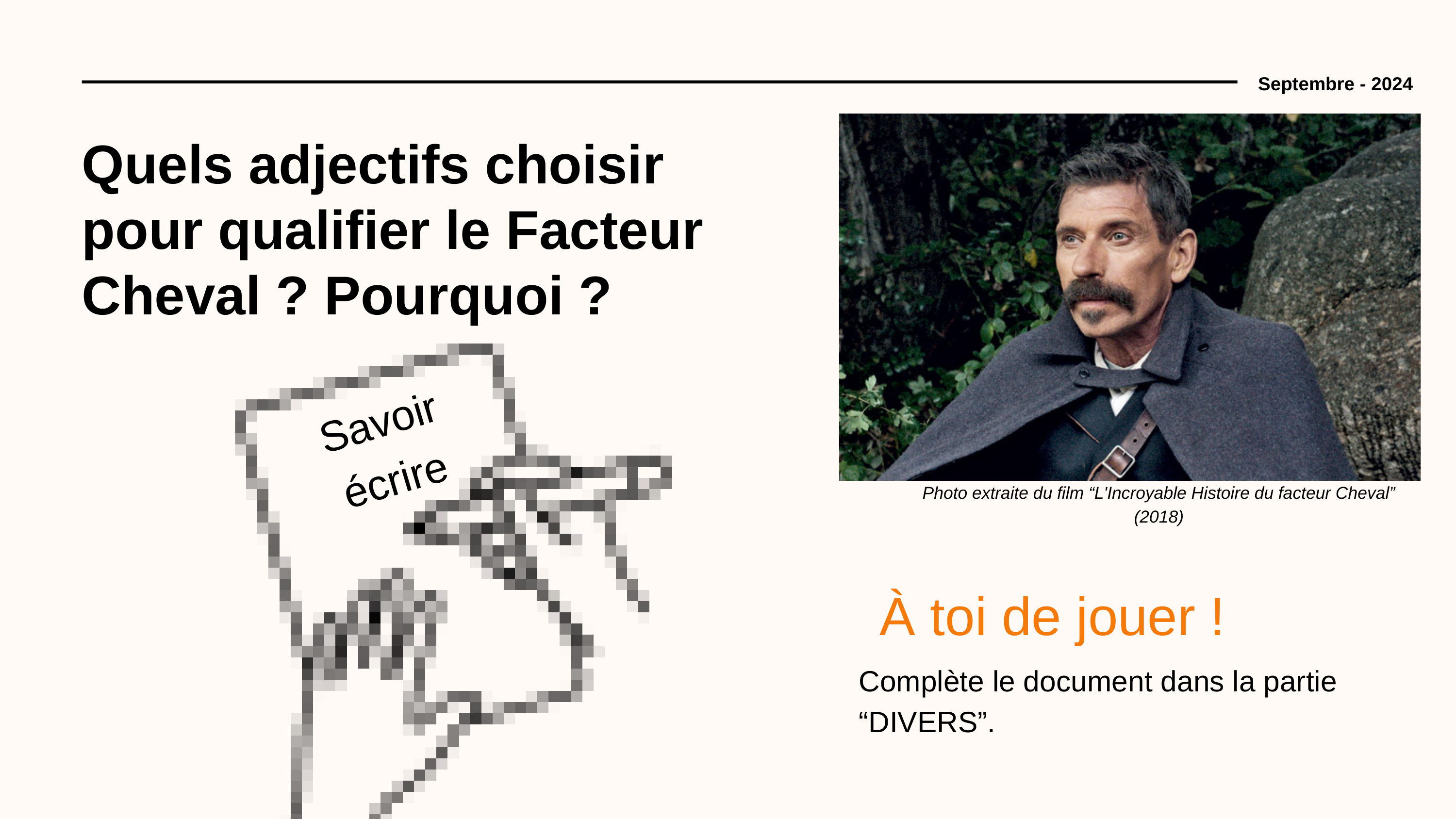

Septembre - 2024

Quels adjectifs choisir
pour qualifier le Facteur Cheval ? Pourquoi ?

Savoir
écrire
Photo extraite du film “L'Incroyable Histoire du facteur Cheval” (2018)
À toi de jouer !

Complète le document dans la partie “DIVERS”.